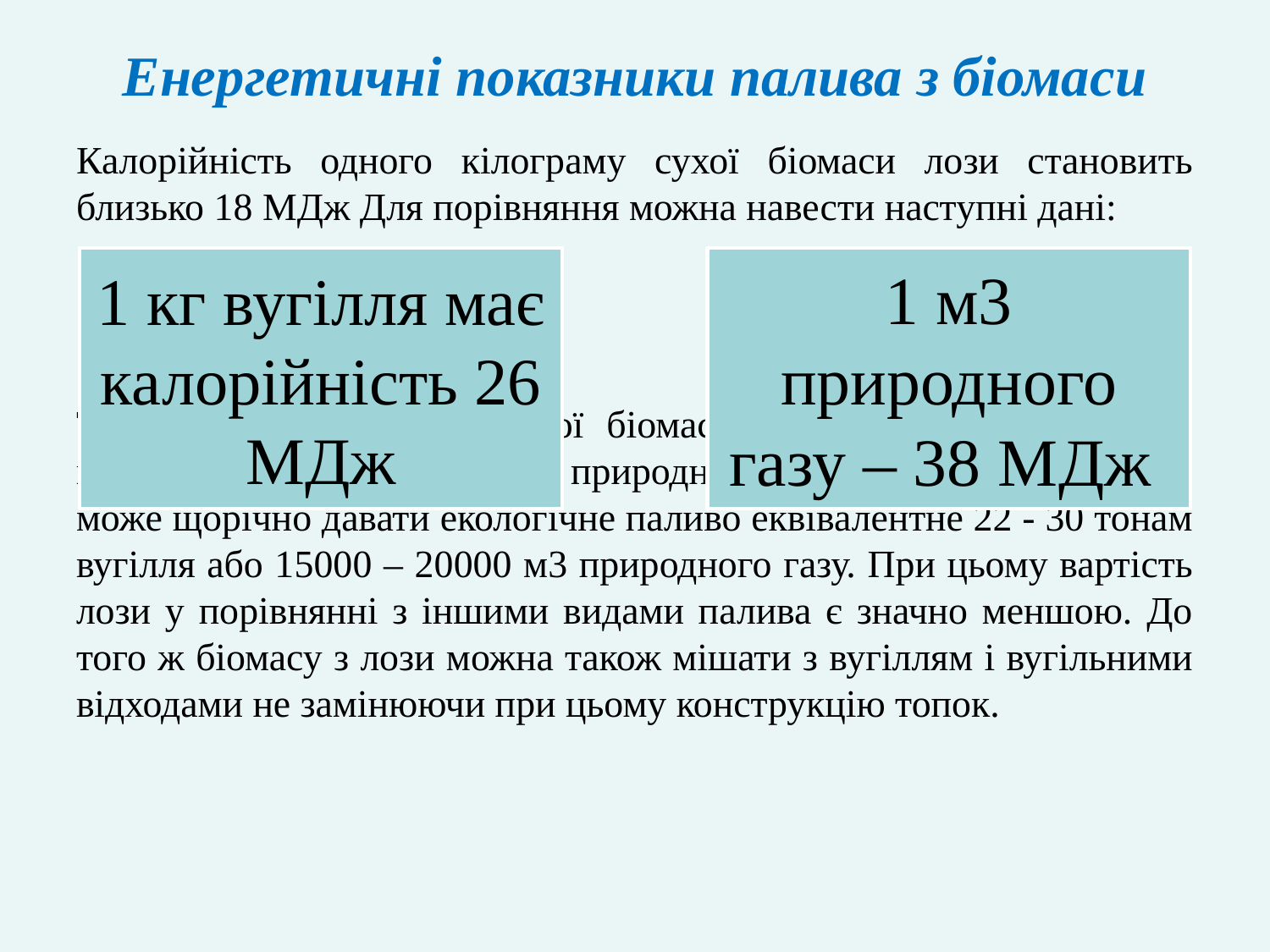

# Енергетичні показники палива з біомаси
Калорійність одного кілограму сухої біомаси лози становить близько 18 МДж Для порівняння можна навести наступні дані:

Таким чином, 1 тонна сухої біомаси лози може замінити 750 кілограм вугілля або 500 м3 природного газу, а значить 1 га лози може щорічно давати екологічне паливо еквівалентне 22 - 30 тонам вугілля або 15000 – 20000 м3 природного газу. При цьому вартість лози у порівнянні з іншими видами палива є значно меншою. До того ж біомасу з лози можна також мішати з вугіллям і вугільними відходами не замінюючи при цьому конструкцію топок.